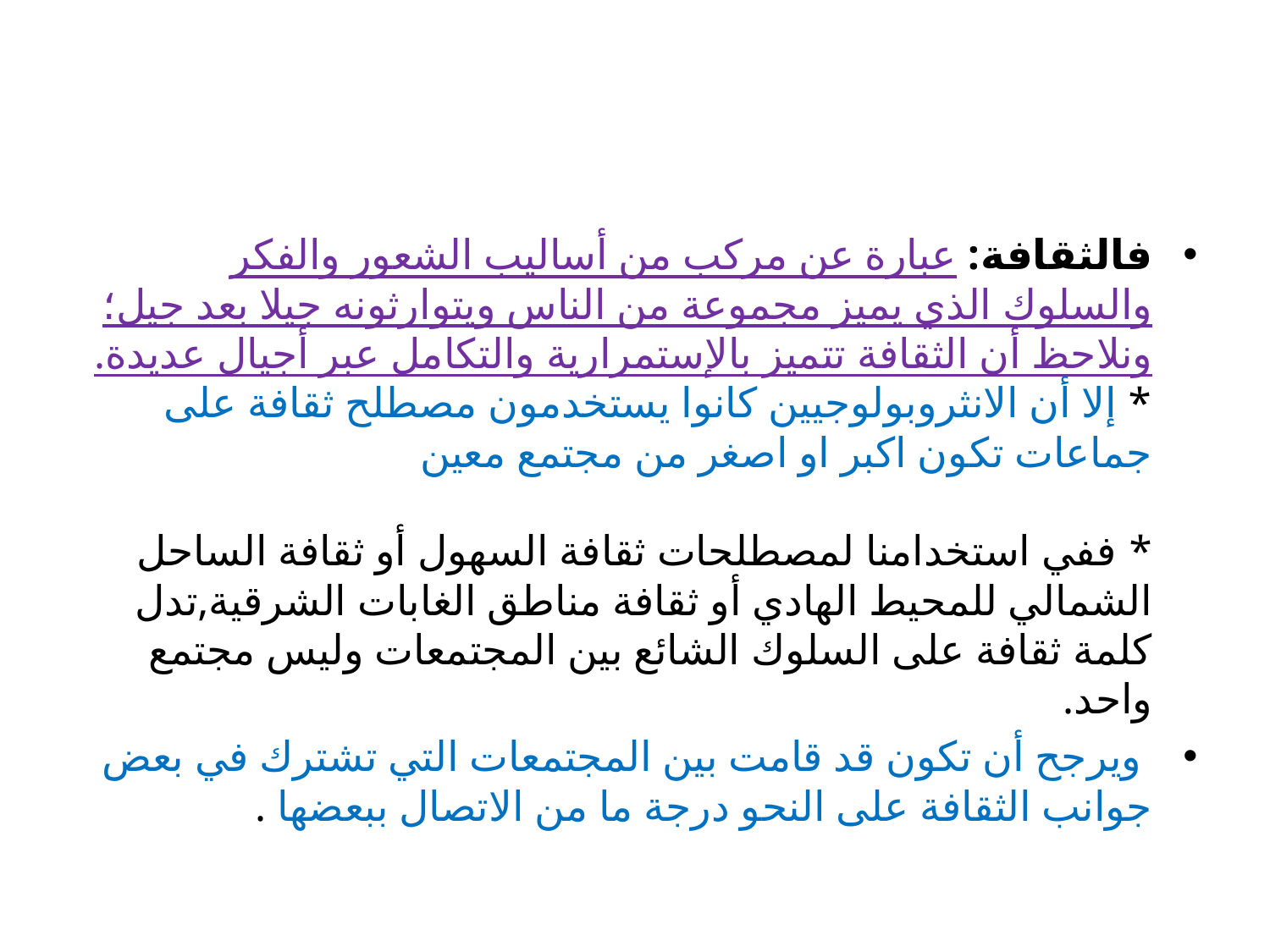

#
فالثقافة: عبارة عن مركب من أساليب الشعور والفكر والسلوك الذي يميز مجموعة من الناس ويتوارثونه جيلا بعد جيل؛ ونلاحظ أن الثقافة تتميز بالإستمرارية والتكامل عبر أجيال عديدة.
* إلا أن الانثروبولوجيين كانوا يستخدمون مصطلح ثقافة على جماعات تكون اكبر او اصغر من مجتمع معين   
* ففي استخدامنا لمصطلحات ثقافة السهول أو ثقافة الساحل الشمالي للمحيط الهادي أو ثقافة مناطق الغابات الشرقية,تدل كلمة ثقافة على السلوك الشائع بين المجتمعات وليس مجتمع واحد.
 ويرجح أن تكون قد قامت بين المجتمعات التي تشترك في بعض جوانب الثقافة على النحو درجة ما من الاتصال ببعضها .